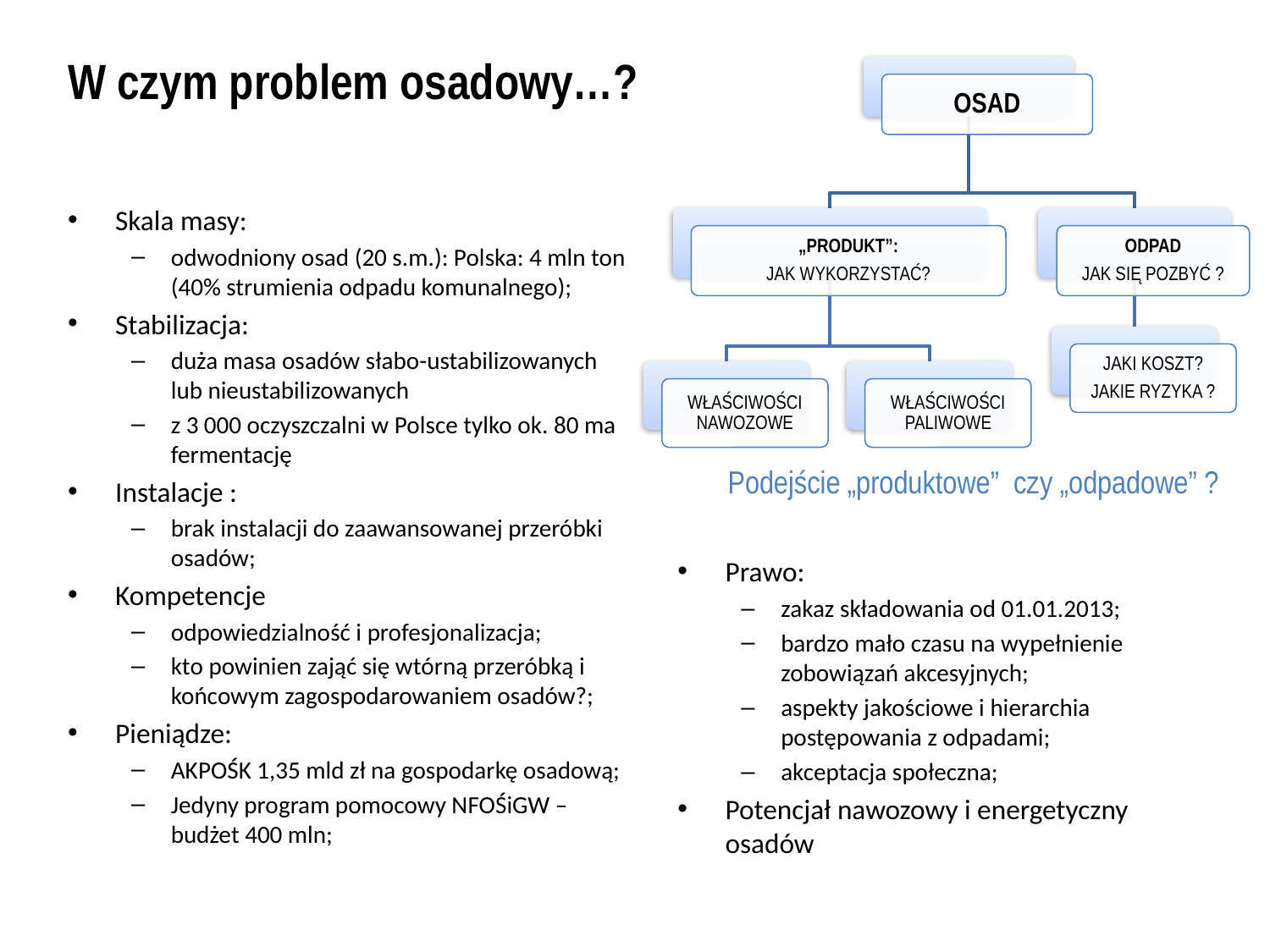

# W czym problem osadowy…?
OSAD
„PRODUKT”:
JAK WYKORZYSTAĆ?
WŁAŚCIWOŚCI NAWOZOWE
WŁAŚCIWOŚCI PALIWOWE
ODPAD
JAK SIĘ POZBYĆ ?
JAKI KOSZT?
JAKIE RYZYKA ?
Skala masy:
odwodniony osad (20 s.m.): Polska: 4 mln ton
(40% strumienia odpadu komunalnego);
Stabilizacja:
duża masa osadów słabo-ustabilizowanych lub nieustabilizowanych
z 3 000 oczyszczalni w Polsce tylko ok. 80 ma fermentację
Instalacje :
brak instalacji do zaawansowanej przeróbki osadów;
Kompetencje
odpowiedzialność i profesjonalizacja;
kto powinien zająć się wtórną przeróbką i końcowym zagospodarowaniem osadów?;
Pieniądze:
AKPOŚK 1,35 mld zł na gospodarkę osadową;
Jedyny program pomocowy NFOŚiGW – budżet 400 mln;
Podejście „produktowe”  czy „odpadowe” ?
Prawo:
zakaz składowania od 01.01.2013;
bardzo mało czasu na wypełnienie zobowiązań akcesyjnych;
aspekty jakościowe i hierarchia postępowania z odpadami;
akceptacja społeczna;
Potencjał nawozowy i energetyczny osadów